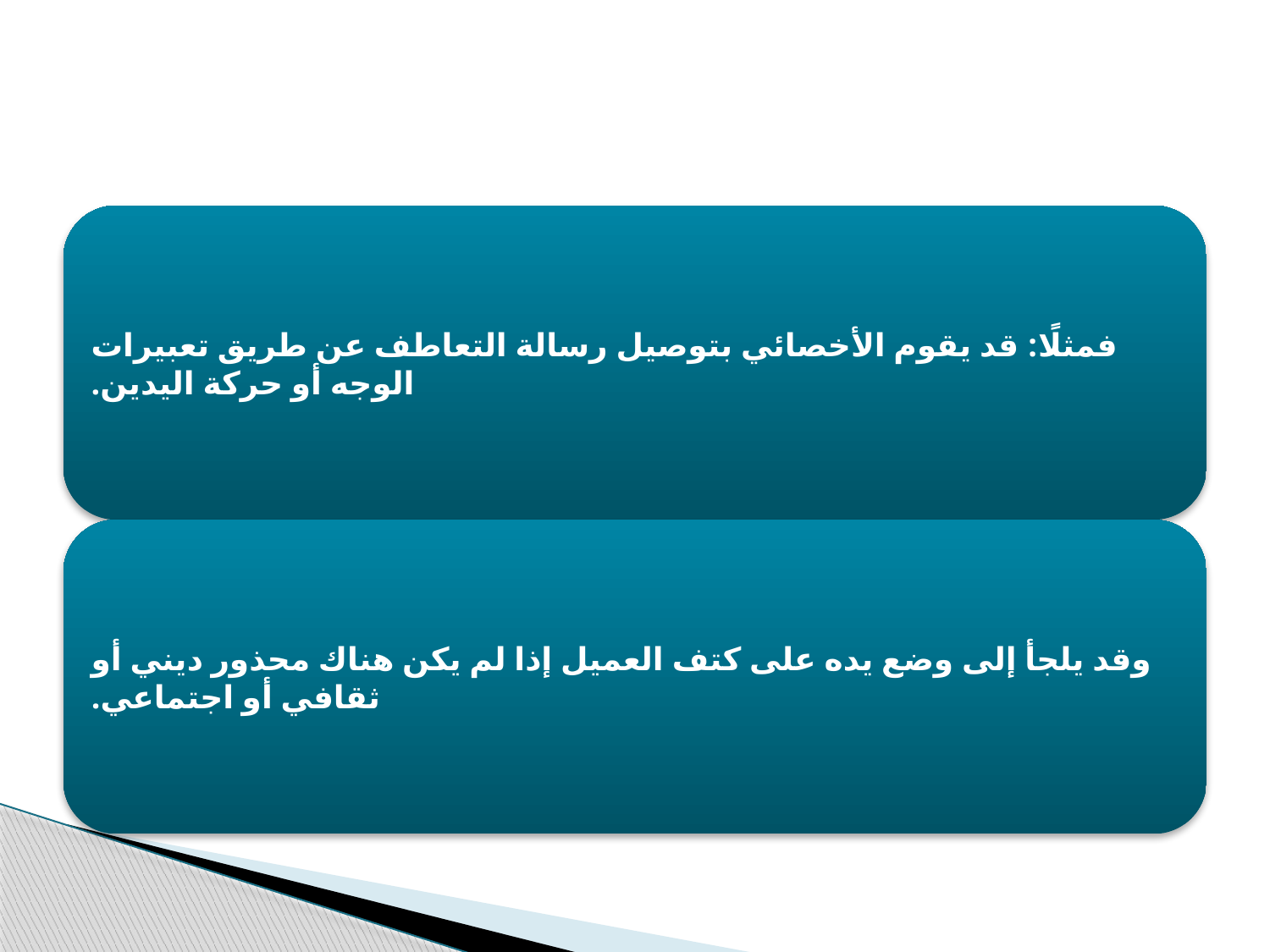

#
وقد يلجأ إلى وضع يده على كتف العميل إذا لم يكن هناك محذور ديني أو ثقافي أو اجتماعي.